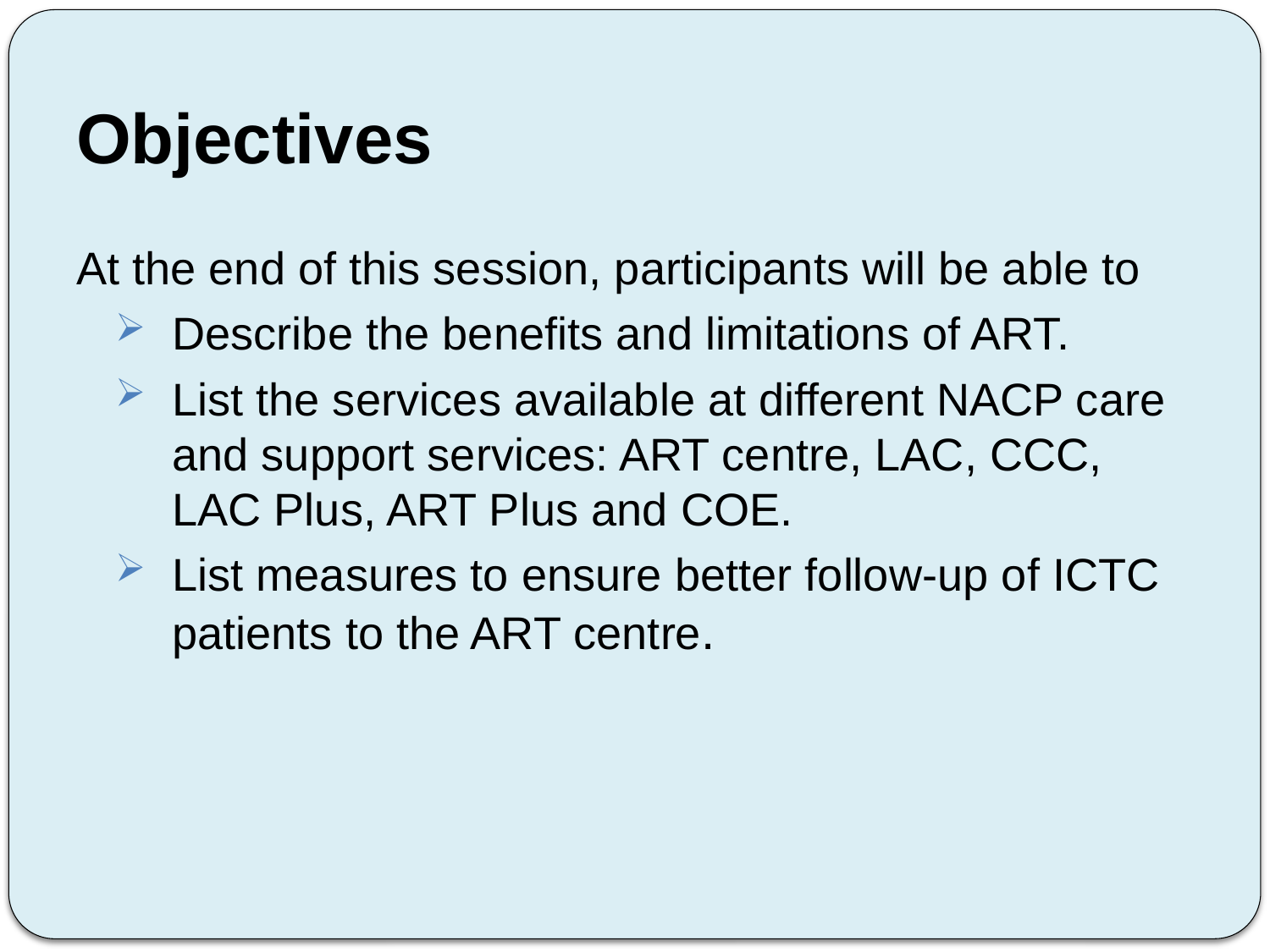

# Objectives
At the end of this session, participants will be able to
Describe the benefits and limitations of ART.
List the services available at different NACP care and support services: ART centre, LAC, CCC, LAC Plus, ART Plus and COE.
List measures to ensure better follow-up of ICTC patients to the ART centre.